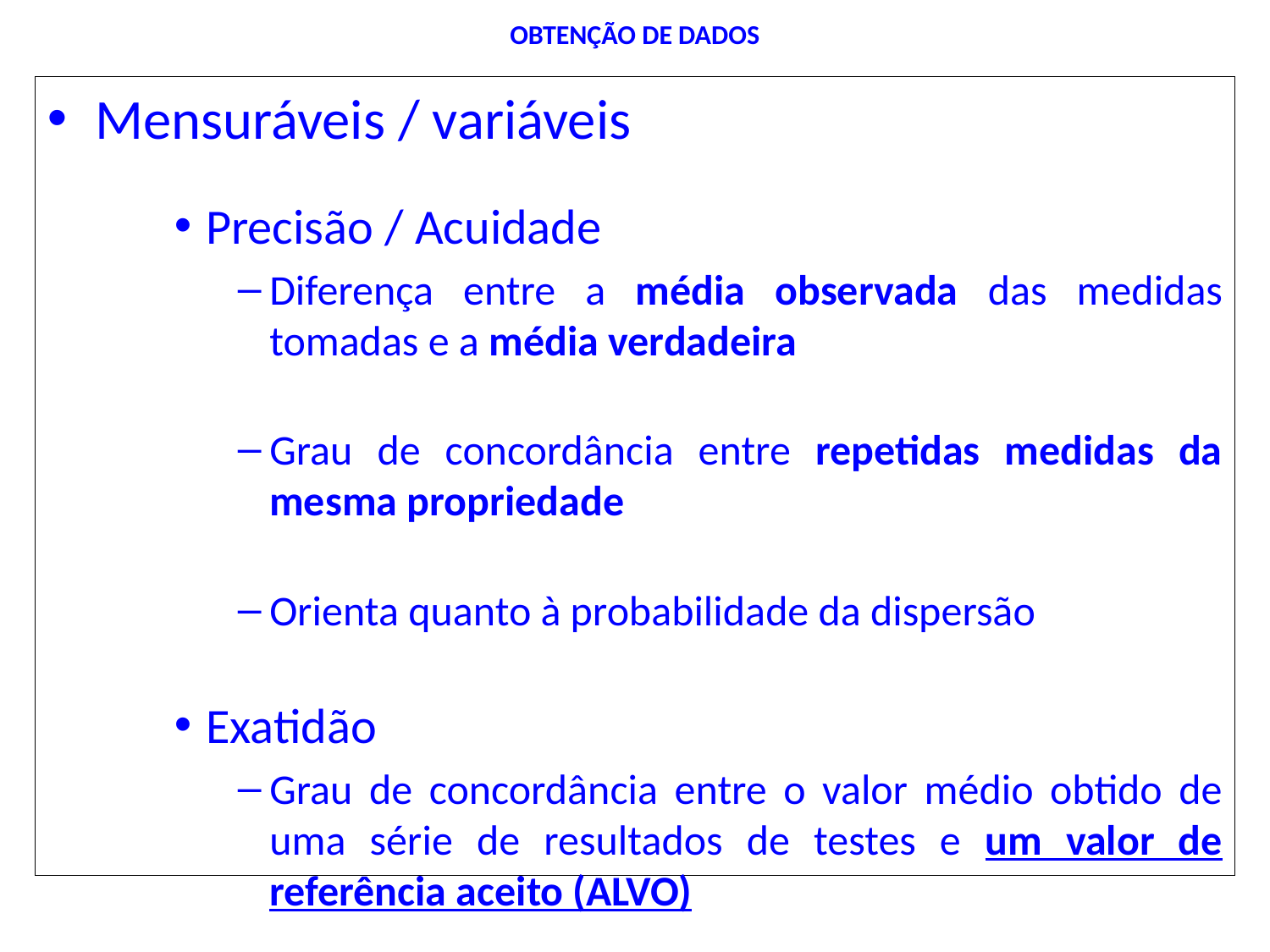

# OBTENÇÃO DE DADOS
Mensuráveis / variáveis

Precisão / Acuidade
Diferença entre a média observada das medidas tomadas e a média verdadeira

Grau de concordância entre repetidas medidas da mesma propriedade

Orienta quanto à probabilidade da dispersão

Exatidão
Grau de concordância entre o valor médio obtido de uma série de resultados de testes e um valor de referência aceito (ALVO)